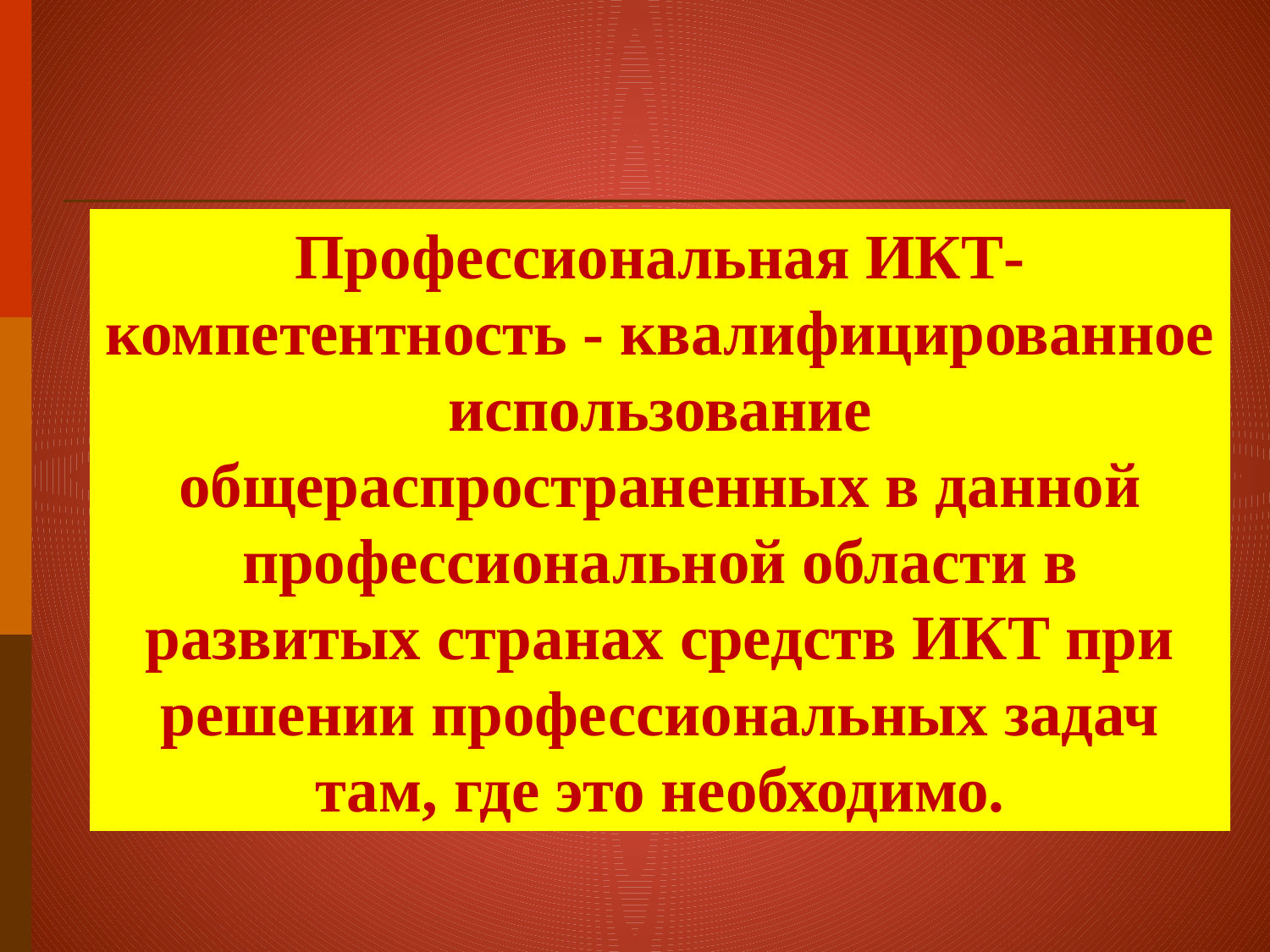

Профессиональная ИКТ-компетентность - квалифицированное использование общераспространенных в данной профессиональной области в развитых странах средств ИКТ при решении профессиональных задач там, где это необходимо.